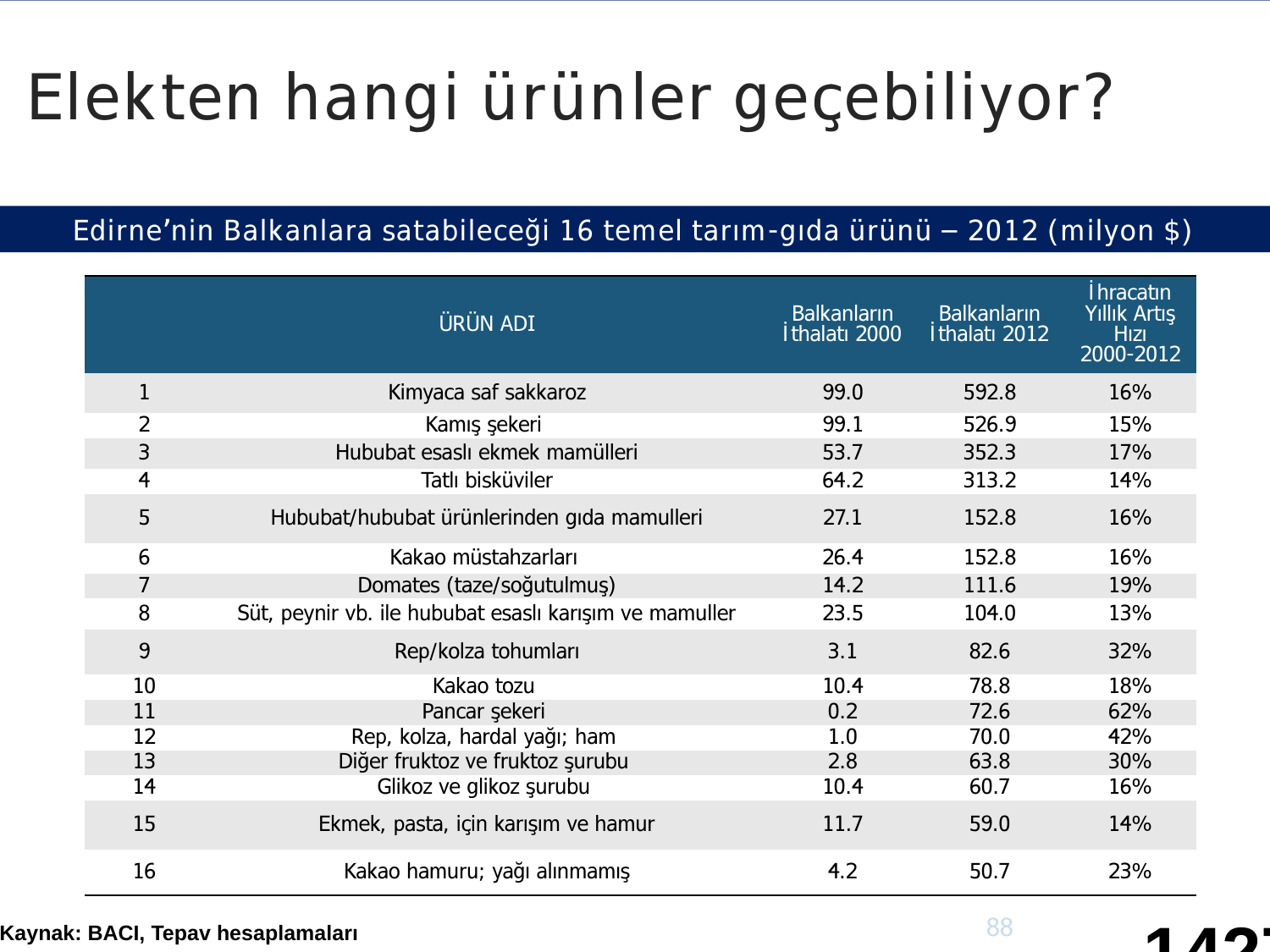

Elekten hangi ürünler geçebiliyor?
Edirne’nin Balkanlara satabileceği 16 temel tarım-gıda ürünü – 2012 (milyon $)
|  | ÜRÜN ADI | Balkanların İthalatı 2000 | Balkanların İthalatı 2012 | İhracatın Yıllık Artış Hızı 2000-2012 |
| --- | --- | --- | --- | --- |
| 1 | Kimyaca saf sakkaroz | 99.0 | 592.8 | 16% |
| 2 | Kamış şekeri | 99.1 | 526.9 | 15% |
| 3 | Hububat esaslı ekmek mamülleri | 53.7 | 352.3 | 17% |
| 4 | Tatlı bisküviler | 64.2 | 313.2 | 14% |
| 5 | Hububat/hububat ürünlerinden gıda mamulleri | 27.1 | 152.8 | 16% |
| 6 | Kakao müstahzarları | 26.4 | 152.8 | 16% |
| 7 | Domates (taze/soğutulmuş) | 14.2 | 111.6 | 19% |
| 8 | Süt, peynir vb. ile hububat esaslı karışım ve mamuller | 23.5 | 104.0 | 13% |
| 9 | Rep/kolza tohumları | 3.1 | 82.6 | 32% |
| 10 | Kakao tozu | 10.4 | 78.8 | 18% |
| 11 | Pancar şekeri | 0.2 | 72.6 | 62% |
| 12 | Rep, kolza, hardal yağı; ham | 1.0 | 70.0 | 42% |
| 13 | Diğer fruktoz ve fruktoz şurubu | 2.8 | 63.8 | 30% |
| 14 | Glikoz ve glikoz şurubu | 10.4 | 60.7 | 16% |
| 15 | Ekmek, pasta, için karışım ve hamur | 11.7 | 59.0 | 14% |
| 16 | Kakao hamuru; yağı alınmamış | 4.2 | 50.7 | 23% |
1427
88
Kaynak: BACI, Tepav hesaplamaları